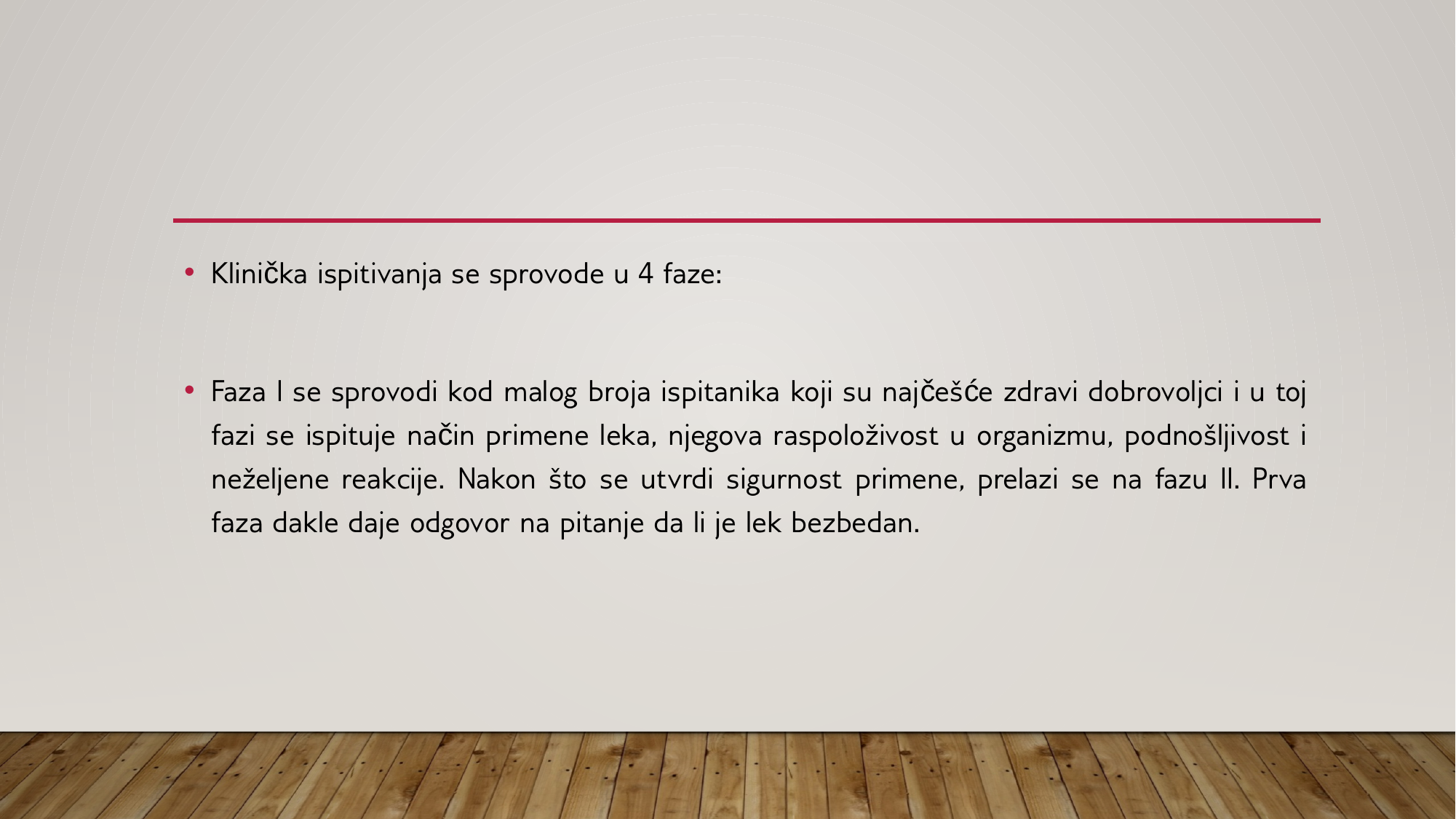

#
Klinička ispitivanja se sprovode u 4 faze:

Faza I se sprovodi kod malog broja ispitanika koji su najčešće zdravi dobrovoljci i u toj fazi se ispituje način primene leka, njegova raspoloživost u organizmu, podnošljivost i neželjene reakcije. Nakon što se utvrdi sigurnost primene, prelazi se na fazu II. Prva faza dakle daje odgovor na pitanje da li je lek bezbedan.